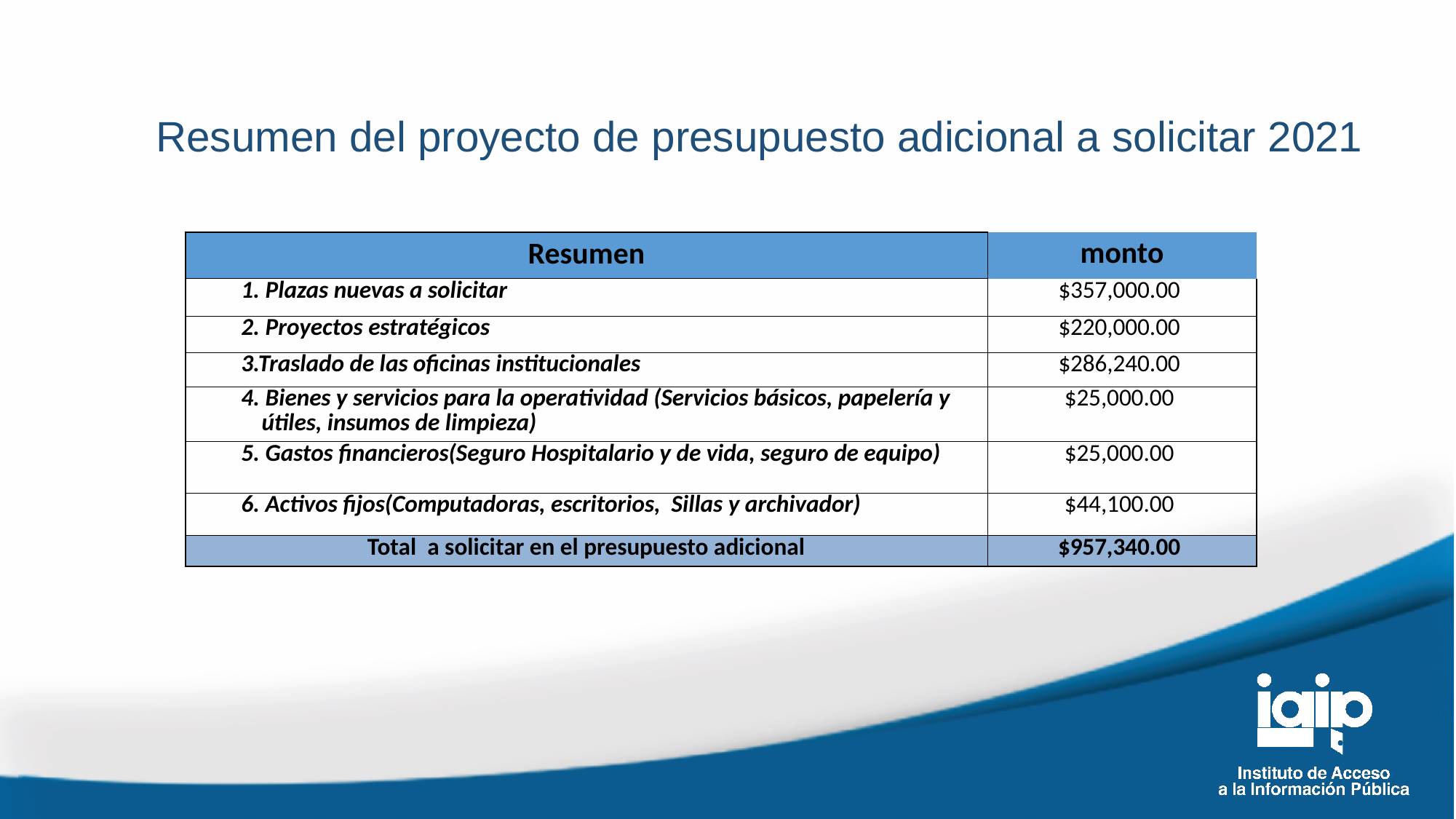

# Resumen del proyecto de presupuesto adicional a solicitar 2021
| Resumen | monto |
| --- | --- |
| 1. Plazas nuevas a solicitar | $357,000.00 |
| 2. Proyectos estratégicos | $220,000.00 |
| 3.Traslado de las oficinas institucionales | $286,240.00 |
| 4. Bienes y servicios para la operatividad (Servicios básicos, papelería y útiles, insumos de limpieza) | $25,000.00 |
| 5. Gastos financieros(Seguro Hospitalario y de vida, seguro de equipo) | $25,000.00 |
| 6. Activos fijos(Computadoras, escritorios, Sillas y archivador) | $44,100.00 |
| Total a solicitar en el presupuesto adicional | $957,340.00 |